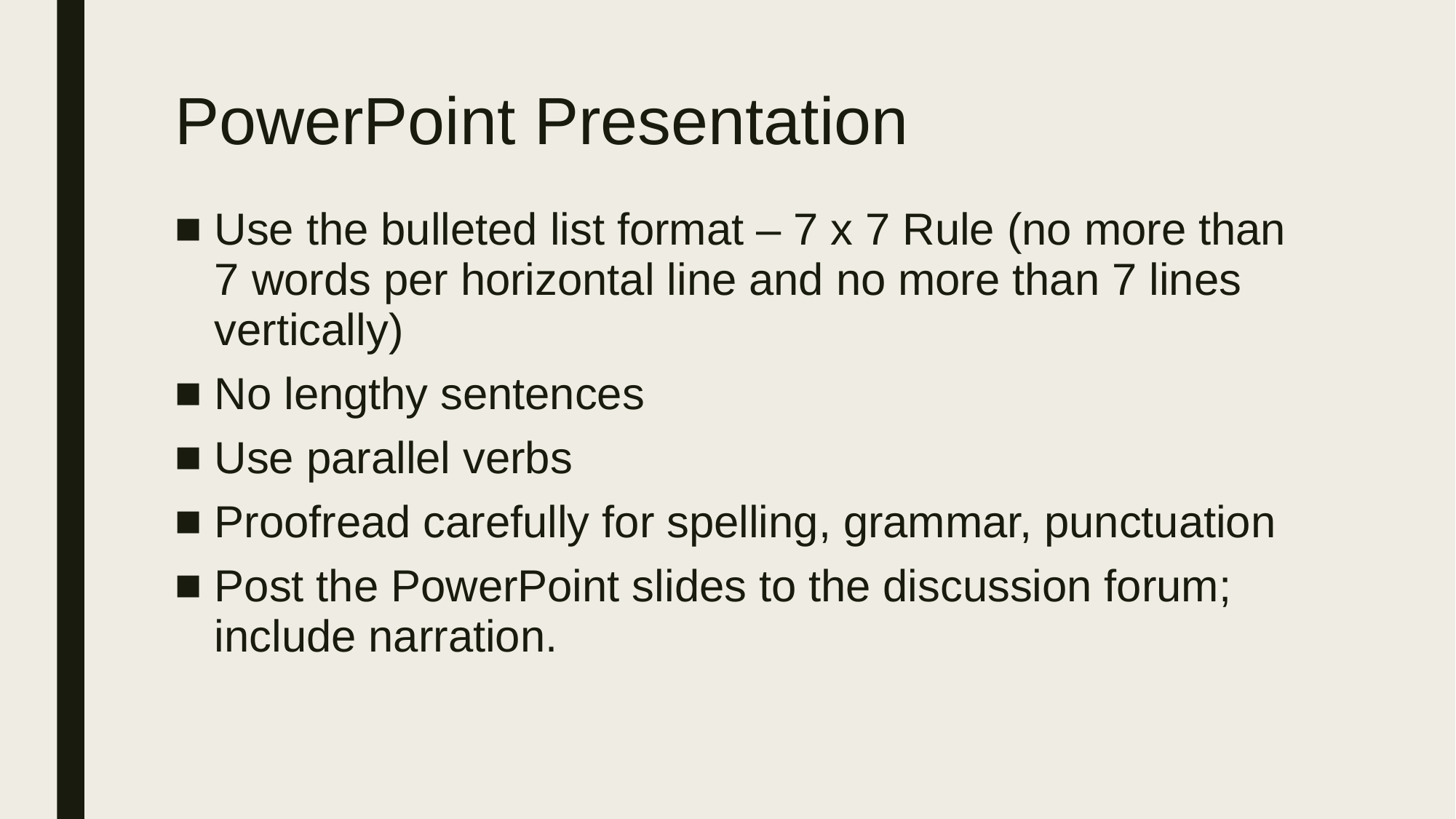

# PowerPoint Presentation
Use the bulleted list format – 7 x 7 Rule (no more than 7 words per horizontal line and no more than 7 lines vertically)
No lengthy sentences
Use parallel verbs
Proofread carefully for spelling, grammar, punctuation
Post the PowerPoint slides to the discussion forum; include narration.